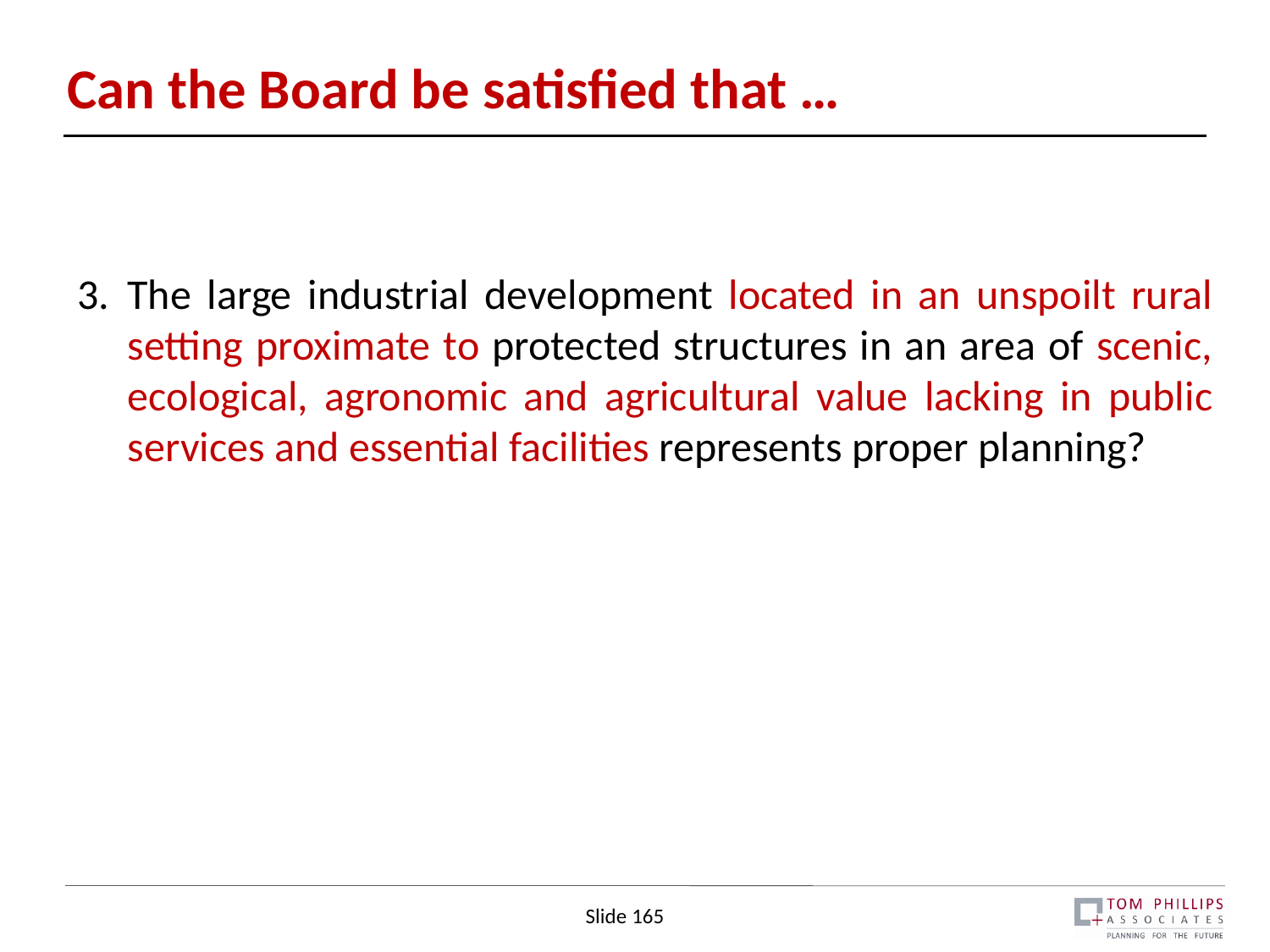

# Can the Board be satisfied that …
3.	The large industrial development located in an unspoilt rural setting proximate to protected structures in an area of scenic, ecological, agronomic and agricultural value lacking in public services and essential facilities represents proper planning?